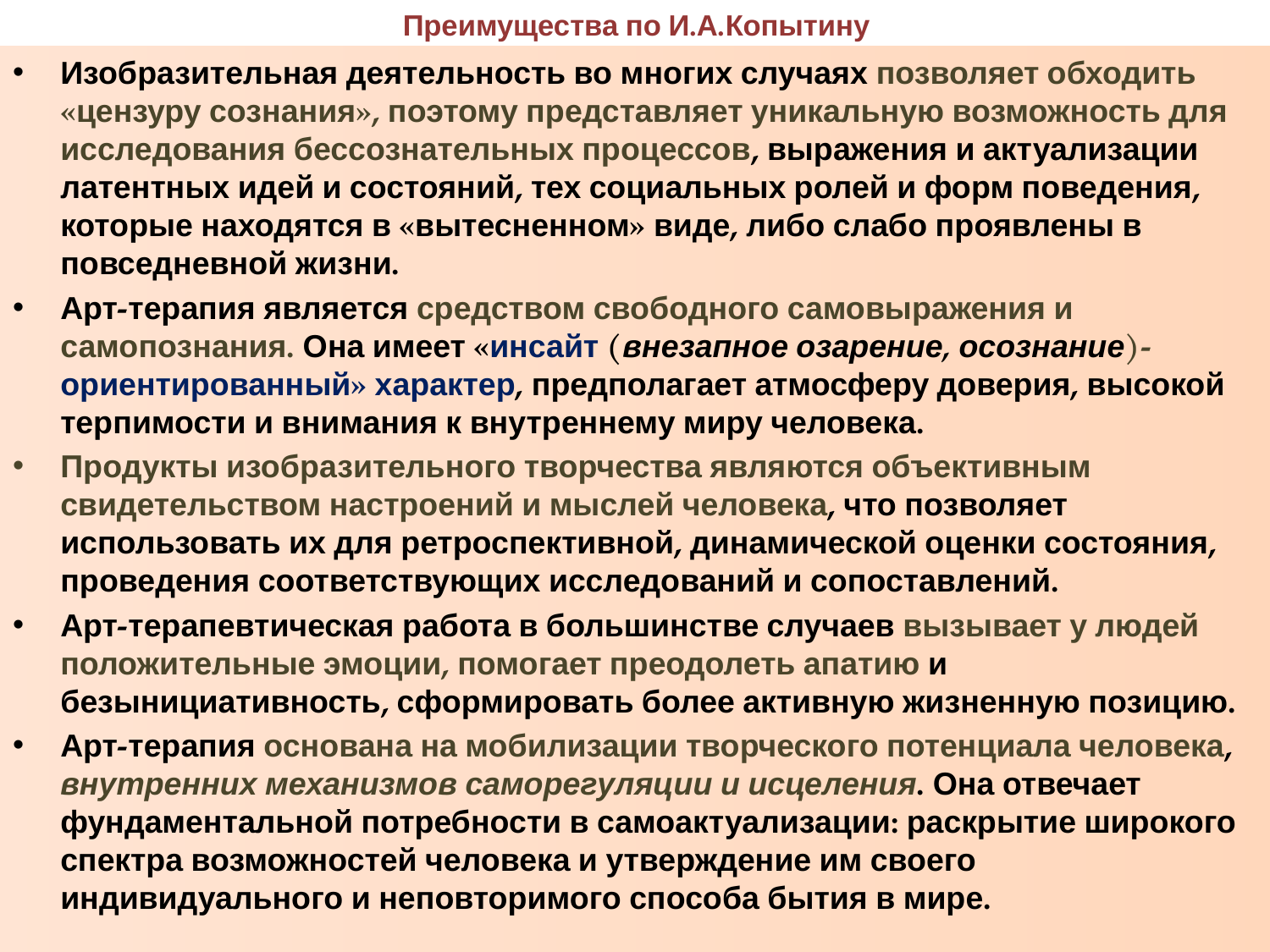

# Преимущества по И.А.Копытину
Изобразительная деятельность во многих случаях позволяет обходить «цензуру сознания», поэтому представляет уникальную возможность для исследования бессознательных процессов, выражения и актуализации латентных идей и состояний, тех социальных ролей и форм поведения, которые находятся в «вытесненном» виде, либо слабо проявлены в повседневной жизни.
Арт-терапия является средством свободного самовыражения и самопознания. Она имеет «инсайт (внезапное озарение, осознание)-ориентированный» характер, предполагает атмосферу доверия, высокой терпимости и внимания к внутреннему миру человека.
Продукты изобразительного творчества являются объективным свидетельством настроений и мыслей человека, что позволяет использовать их для ретроспективной, динамической оценки состояния, проведения соответствующих исследований и сопоставлений.
Арт-терапевтическая работа в большинстве случаев вызывает у людей положительные эмоции, помогает преодолеть апатию и безынициативность, сформировать более активную жизненную позицию.
Арт-терапия основана на мобилизации творческого потенциала человека, внутренних механизмов саморегуляции и исцеления. Она отвечает фундаментальной потребности в самоактуализации: раскрытие широкого спектра возможностей человека и утверждение им своего индивидуального и неповторимого способа бытия в мире.